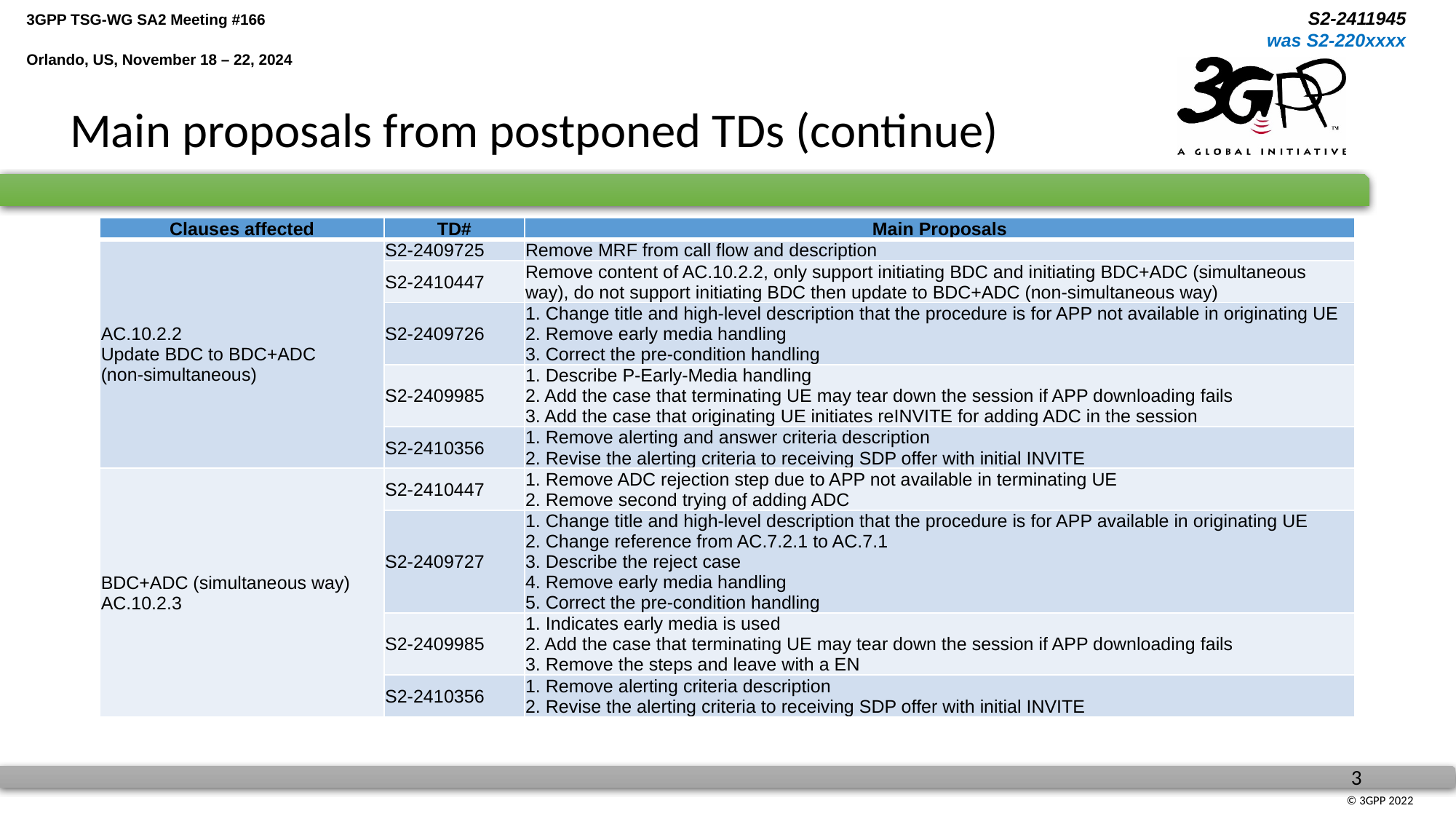

# Main proposals from postponed TDs (continue)
| Clauses affected | TD# | Main Proposals |
| --- | --- | --- |
| AC.10.2.2 Update BDC to BDC+ADC (non-simultaneous) | S2-2409725 | Remove MRF from call flow and description |
|  | S2-2410447 | Remove content of AC.10.2.2, only support initiating BDC and initiating BDC+ADC (simultaneous way), do not support initiating BDC then update to BDC+ADC (non-simultaneous way) |
|  | S2-2409726 | 1. Change title and high-level description that the procedure is for APP not available in originating UE 2. Remove early media handling 3. Correct the pre-condition handling |
|  | S2-2409985 | 1. Describe P-Early-Media handling 2. Add the case that terminating UE may tear down the session if APP downloading fails 3. Add the case that originating UE initiates reINVITE for adding ADC in the session |
|  | S2-2410356 | 1. Remove alerting and answer criteria description 2. Revise the alerting criteria to receiving SDP offer with initial INVITE |
| BDC+ADC (simultaneous way) AC.10.2.3 | S2-2410447 | 1. Remove ADC rejection step due to APP not available in terminating UE 2. Remove second trying of adding ADC |
|  | S2-2409727 | 1. Change title and high-level description that the procedure is for APP available in originating UE 2. Change reference from AC.7.2.1 to AC.7.1 3. Describe the reject case 4. Remove early media handling 5. Correct the pre-condition handling |
|  | S2-2409985 | 1. Indicates early media is used 2. Add the case that terminating UE may tear down the session if APP downloading fails 3. Remove the steps and leave with a EN |
|  | S2-2410356 | 1. Remove alerting criteria description 2. Revise the alerting criteria to receiving SDP offer with initial INVITE |